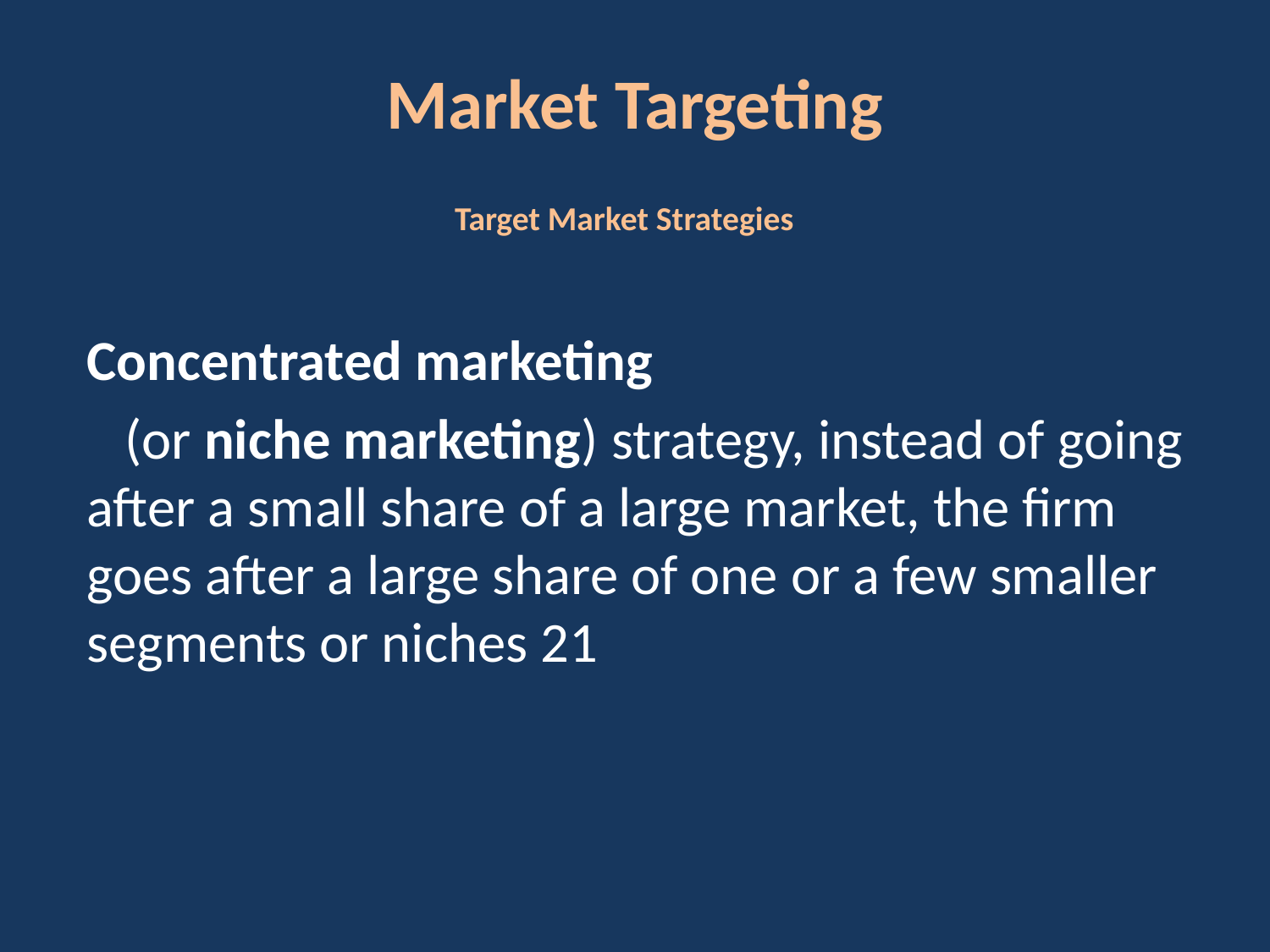

# Market Targeting
Target Market Strategies

Concentrated marketing
   (or niche marketing) strategy, instead of going after a small share of a large market, the firm goes after a large share of one or a few smaller segments or niches 21